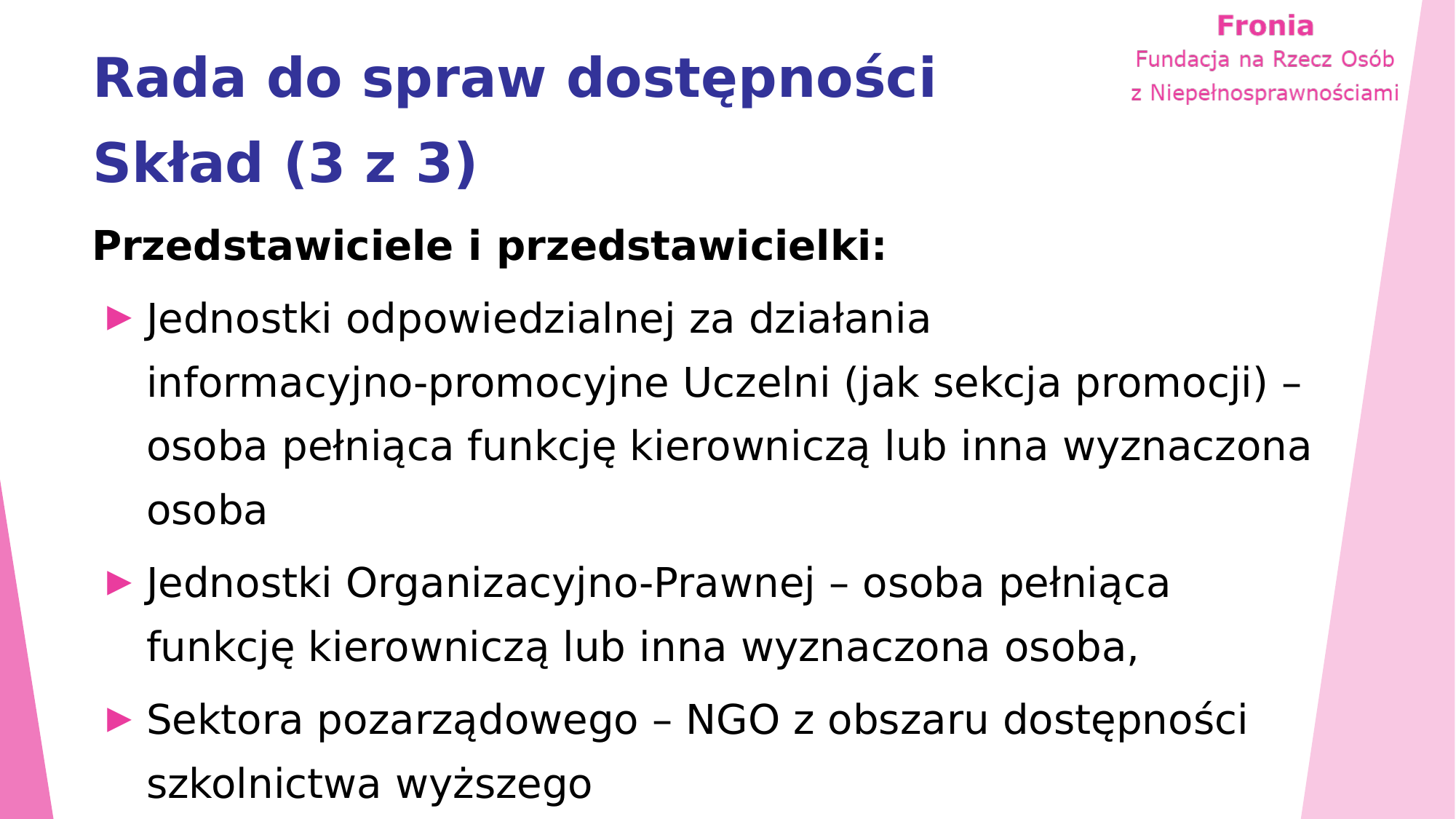

# Rada do spraw dostępności Skład (3 z 3)
Przedstawiciele i przedstawicielki:
Jednostki odpowiedzialnej za działania informacyjno‑promocyjne Uczelni (jak sekcja promocji) – osoba pełniąca funkcję kierowniczą lub inna wyznaczona osoba
Jednostki Organizacyjno-Prawnej – osoba pełniąca funkcję kierowniczą lub inna wyznaczona osoba,
Sektora pozarządowego – NGO z obszaru dostępności szkolnictwa wyższego